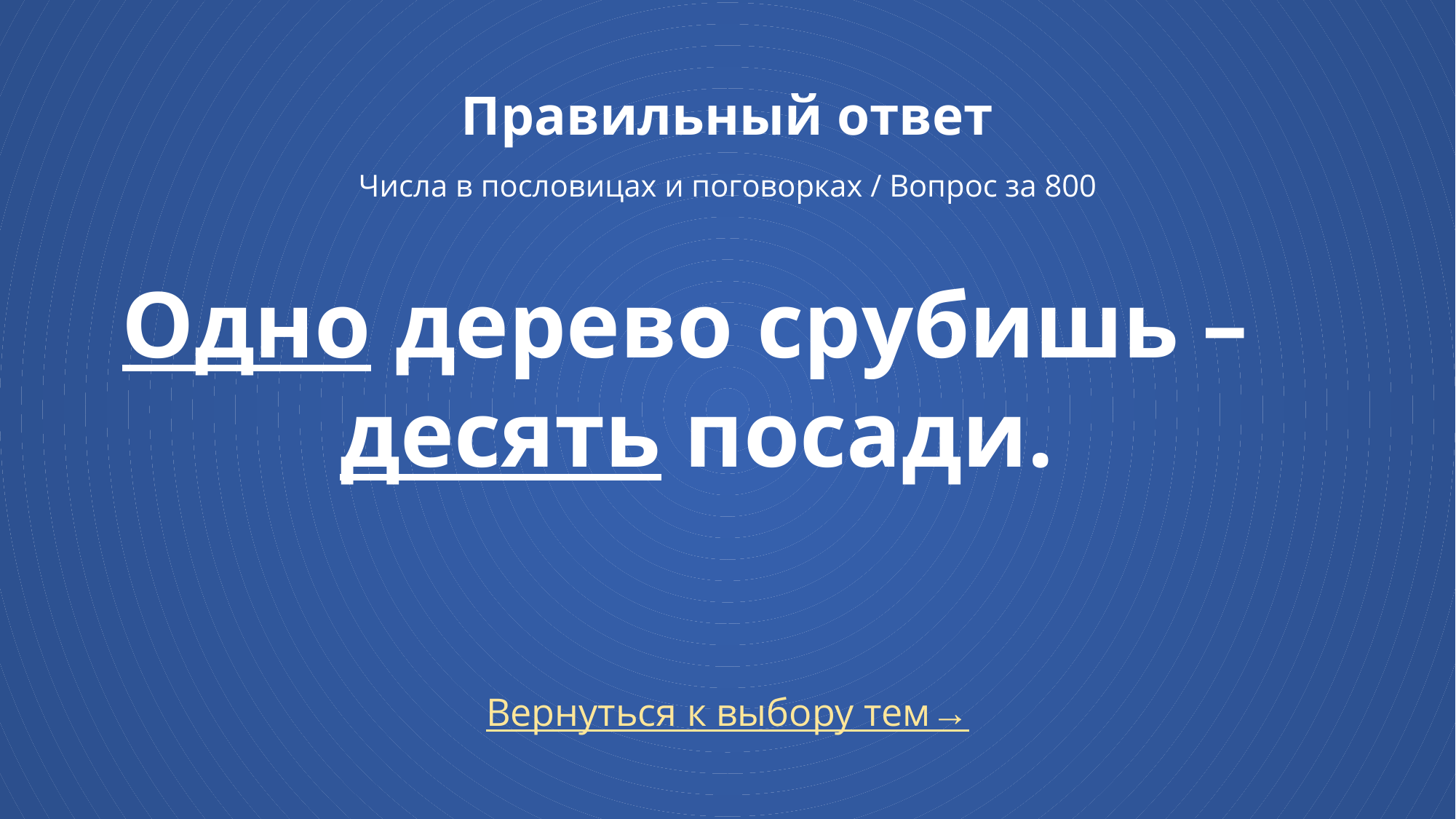

# Правильный ответ Числа в пословицах и поговорках / Вопрос за 800
Одно дерево срубишь –
десять посади.
Вернуться к выбору тем→